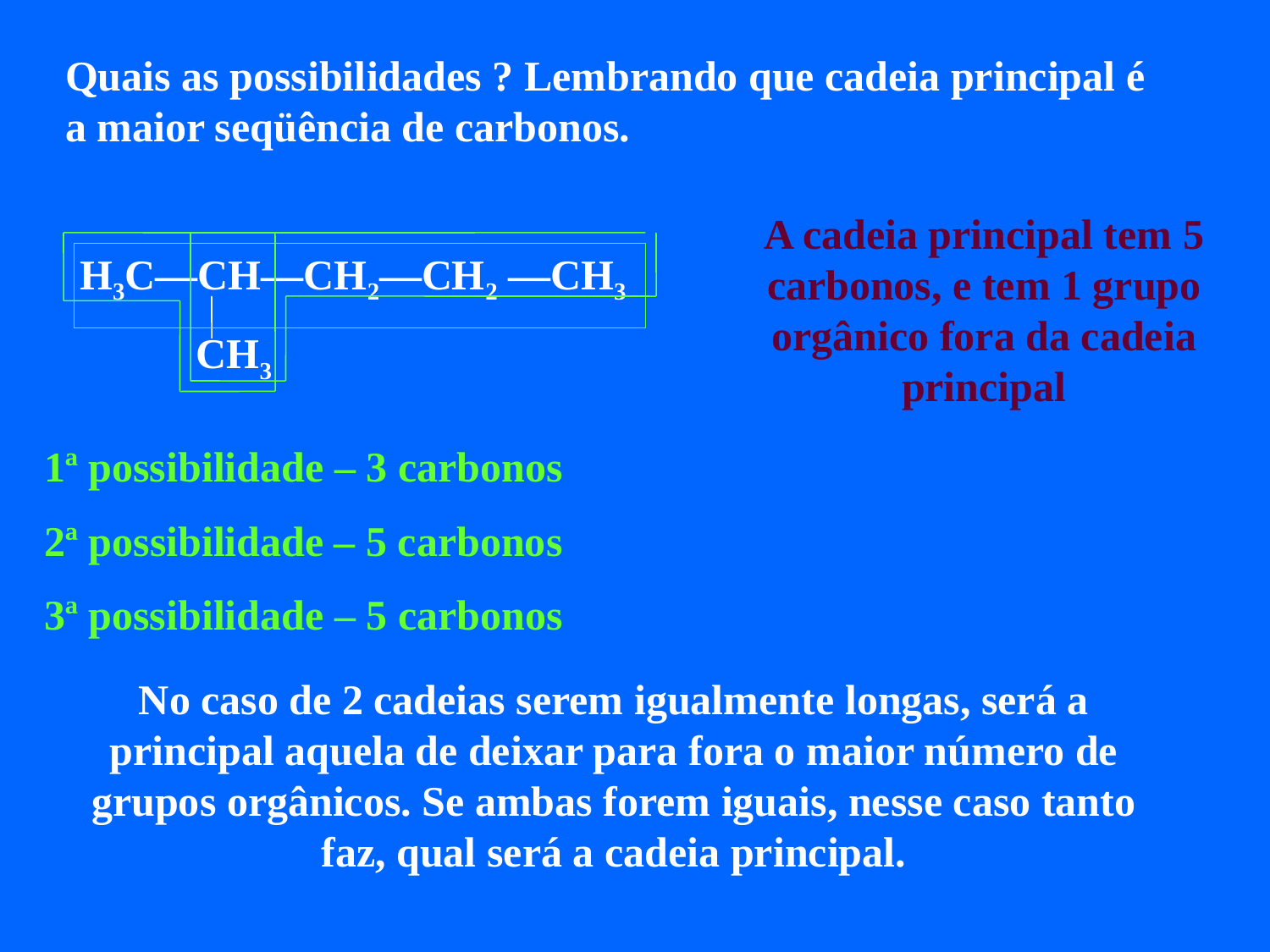

Quais as possibilidades ? Lembrando que cadeia principal é a maior seqüência de carbonos.

H3C—CH—CH2—CH2 —CH3
           CH3

A cadeia principal tem 5 carbonos, e tem 1 grupo orgânico fora da cadeia principal

1ª possibilidade – 3 carbonos
2ª possibilidade – 5 carbonos
3ª possibilidade – 5 carbonos
No caso de 2 cadeias serem igualmente longas, será a principal aquela de deixar para fora o maior número de grupos orgânicos. Se ambas forem iguais, nesse caso tanto faz, qual será a cadeia principal.